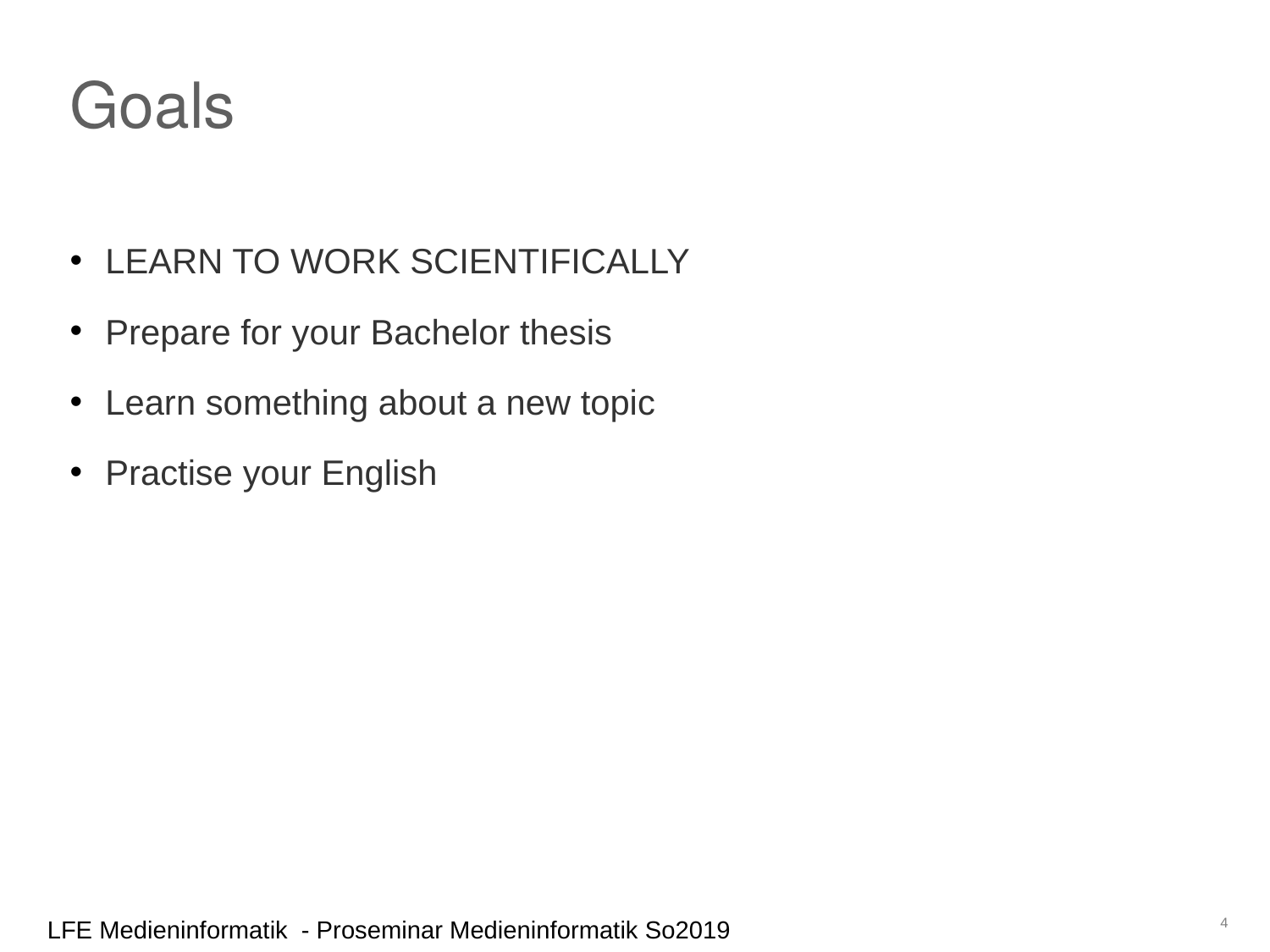

Goals
LEARN TO WORK SCIENTIFICALLY
Prepare for your Bachelor thesis
Learn something about a new topic
Practise your English
4